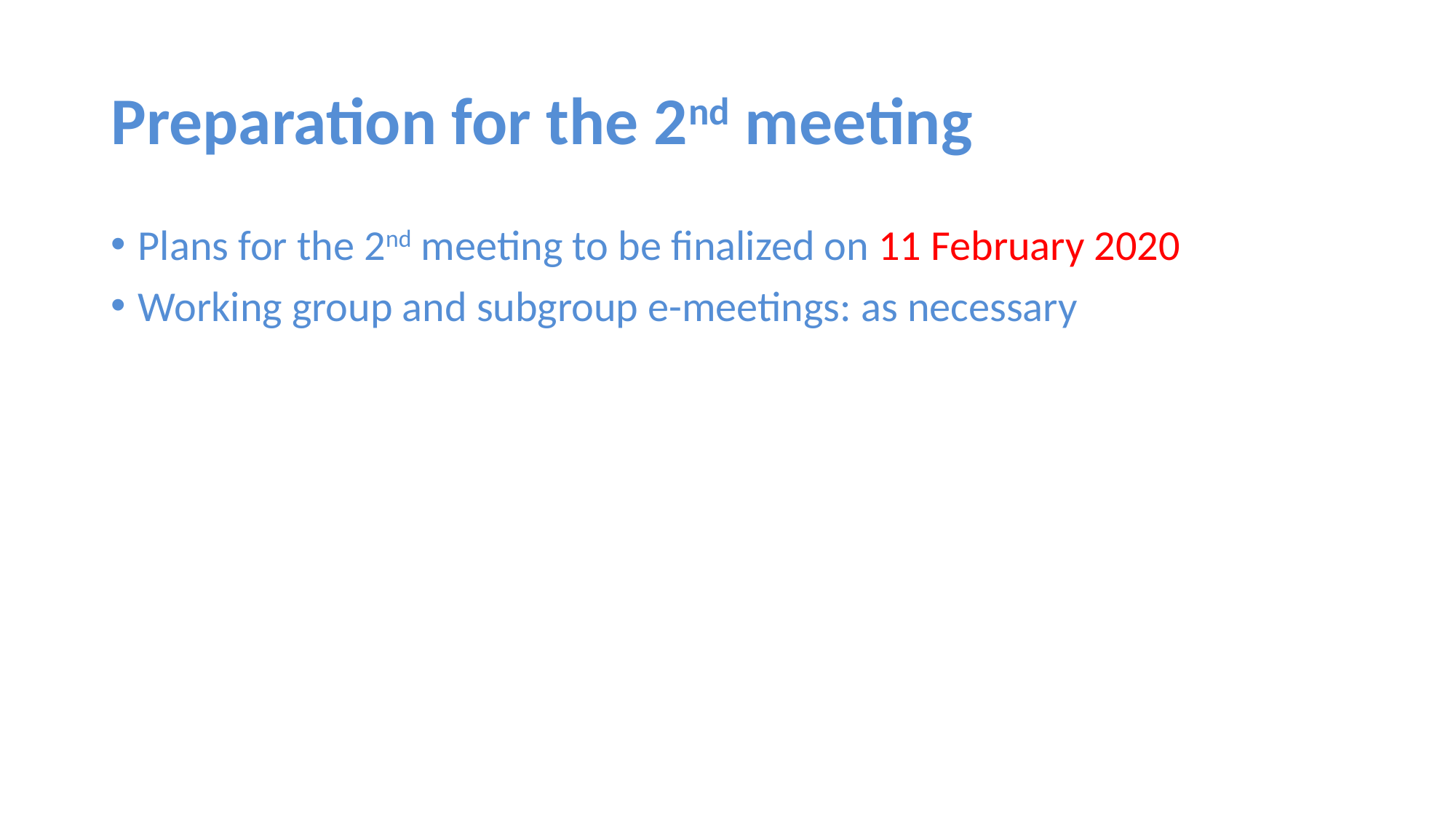

# Preparation for the 2nd meeting
Plans for the 2nd meeting to be finalized on 11 February 2020
Working group and subgroup e-meetings: as necessary